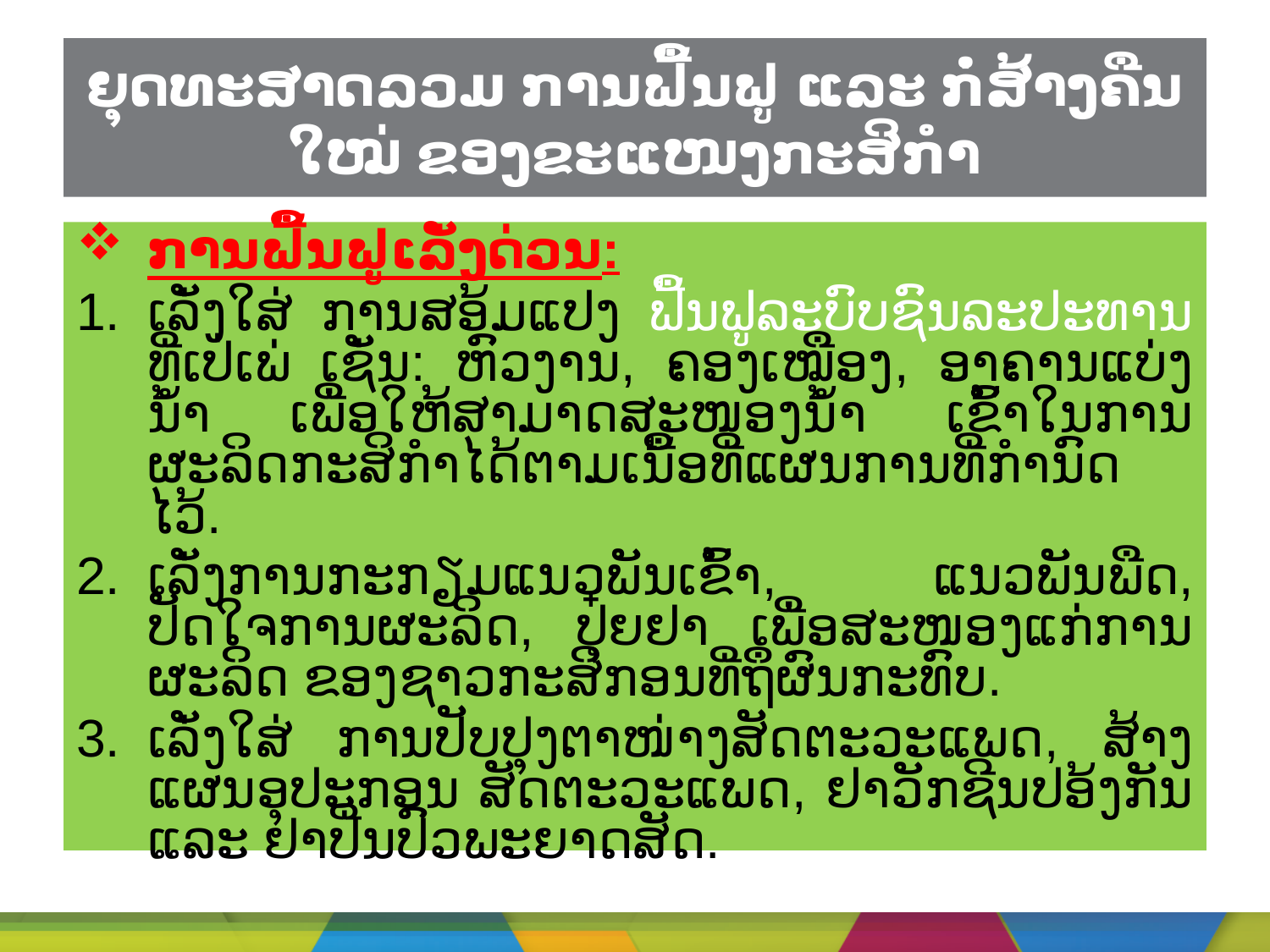

# ຍຸດທະສາດລວມ ການຟື້ນຟູ ແລະ ກໍ່ສ້າງຄືນໃໝ່ ຂອງຂະແໜງກະສິກໍາ
ການຟື້ນຟູເລັ່ງດ່ວນ:
ເລັ່ງໃສ່ ການສອ້ມແປງ ຟື້ນຟູລະບົບຊົນລະປະທານ ທີ່ເປ່ເພ່ ເຊັ່ນ: ຫົວງານ, ຄອງເໝືອງ, ອາຄານແບ່ງນ້ຳ ເພື່ອໃຫ້ສາມາດສະໜອງນ້ຳ ເຂົ້າໃນການຜະລິດກະສິກຳໄດ້ຕາມເນື້ອທີ່ແຜນການທີ່ກຳນົດໄວ້.
ເລັ່ງການກະກຽມແນວພັນເຂົ້າ, ແນວພັນພືດ, ປັດໃຈການຜະລິດ, ປຸ໋ຍຢາ ເພື່ອສະໜອງແກ່ການຜະລິດ ຂອງຊາວກະສິກອນທີ່ຖຶຜົນກະທົບ.
ເລັ່ງໃສ່ ການປັບປຸງຕາໜ່າງສັດຕະວະແພດ, ສ້າງແຜນອຸປະກອນ ສັດຕະວະແພດ, ຢາວັກຊີນປອ້ງກັນ ແລະ ຢາປີ່ນປົວພະຍາດສັດ.